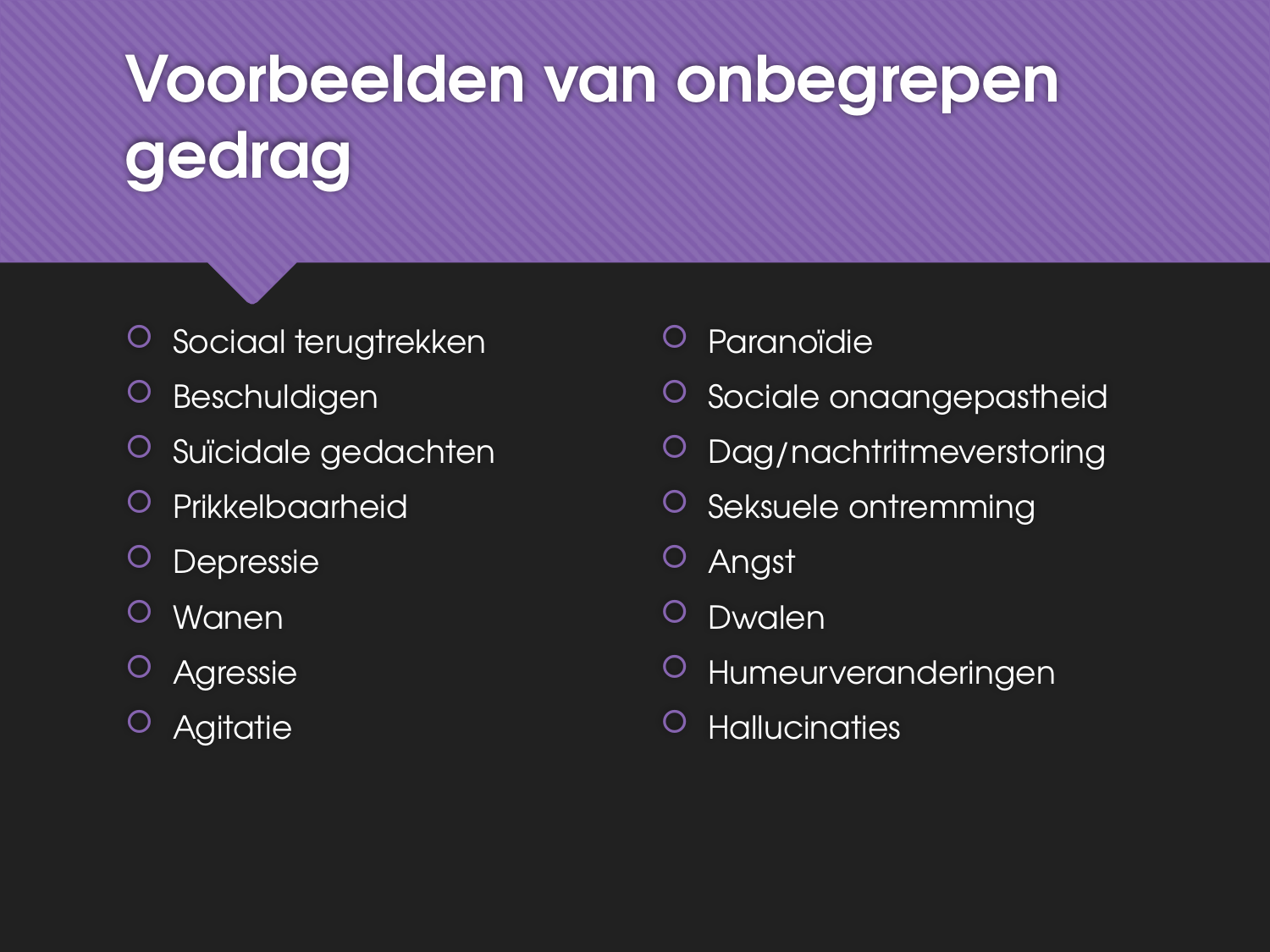

# Voorbeelden van onbegrepen gedrag
Sociaal terugtrekken
Beschuldigen
Suïcidale gedachten
Prikkelbaarheid
Depressie
Wanen
Agressie
Agitatie

Paranoïdie
Sociale onaangepastheid
Dag/nachtritmeverstoring
Seksuele ontremming
Angst
Dwalen
Humeurveranderingen
Hallucinaties